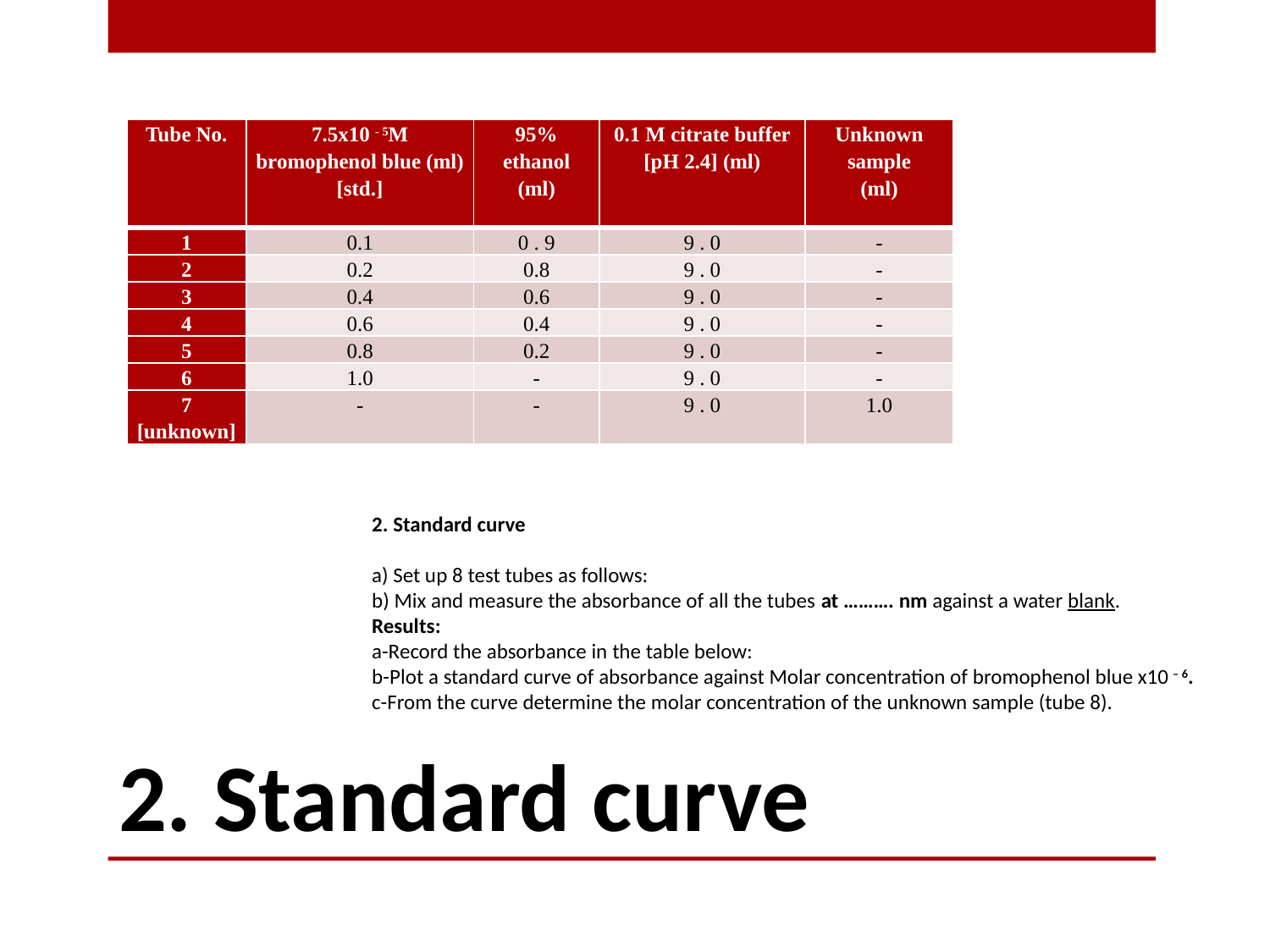

| Tube No. | 7.5x10 - 5M bromophenol blue (ml) [std.] | 95% ethanol (ml) | 0.1 M citrate buffer [pH 2.4] (ml) | Unknown sample (ml) |
| --- | --- | --- | --- | --- |
| 1 | 0.1 | 0 . 9 | 9 . 0 | - |
| 2 | 0.2 | 0.8 | 9 . 0 | - |
| 3 | 0.4 | 0.6 | 9 . 0 | - |
| 4 | 0.6 | 0.4 | 9 . 0 | - |
| 5 | 0.8 | 0.2 | 9 . 0 | - |
| 6 | 1.0 | - | 9 . 0 | - |
| 7 [unknown] | - | - | 9 . 0 | 1.0 |
2. Standard curve

a) Set up 8 test tubes as follows:
b) Mix and measure the absorbance of all the tubes at ………. nm against a water blank.
Results:
a-Record the absorbance in the table below:
b-Plot a standard curve of absorbance against Molar concentration of bromophenol blue x10 – 6.
c-From the curve determine the molar concentration of the unknown sample (tube 8).
# 2. Standard curve